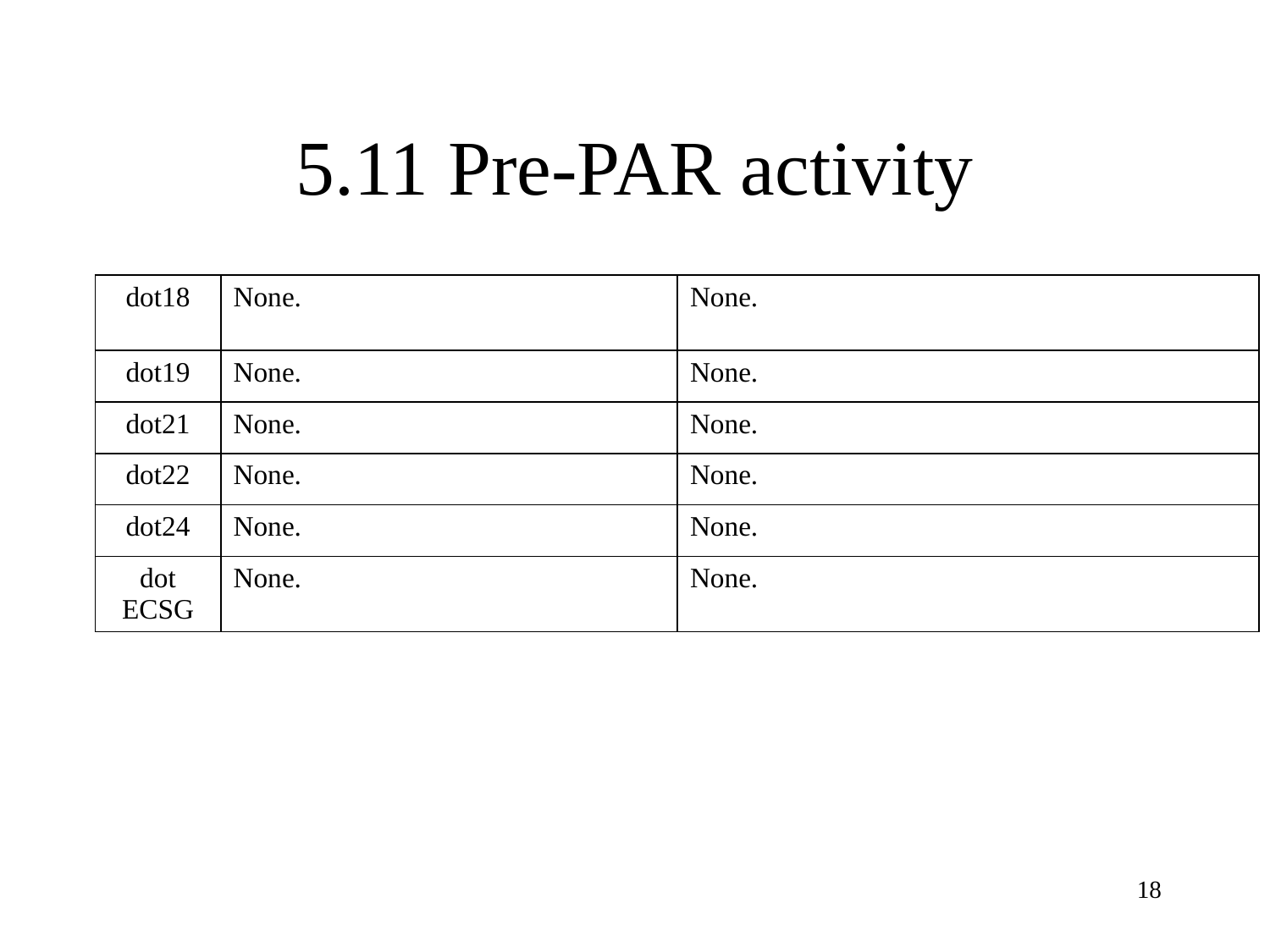

# 5.11 Pre-PAR activity
| dot18 | None. | None. |
| --- | --- | --- |
| dot19 | None. | None. |
| dot21 | None. | None. |
| dot22 | None. | None. |
| dot24 | None. | None. |
| dot ECSG | None. | None. |
18